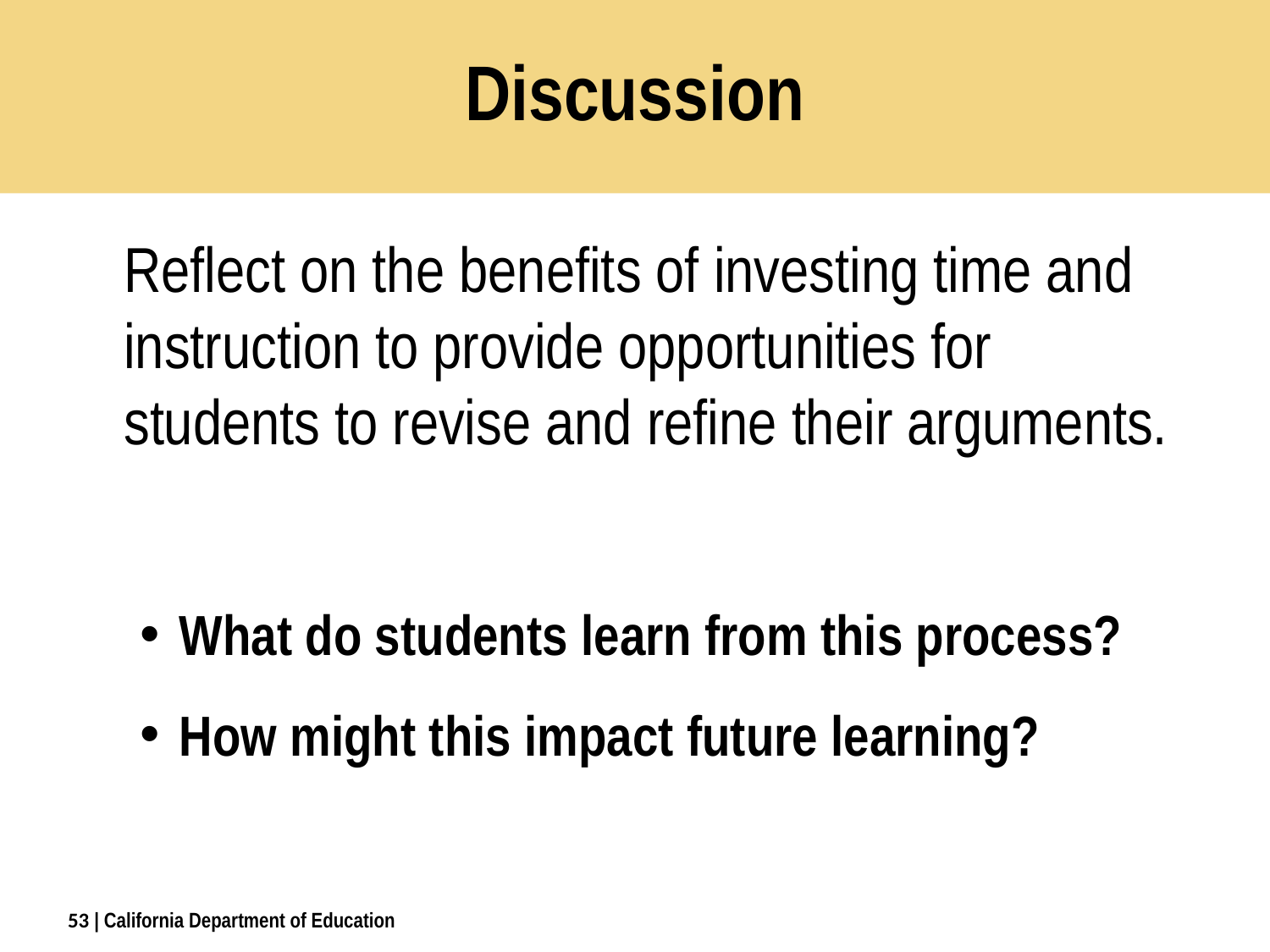

# Discussion
	Reflect on the benefits of investing time and instruction to provide opportunities for students to revise and refine their arguments.

What do students learn from this process?
How might this impact future learning?
53
| California Department of Education